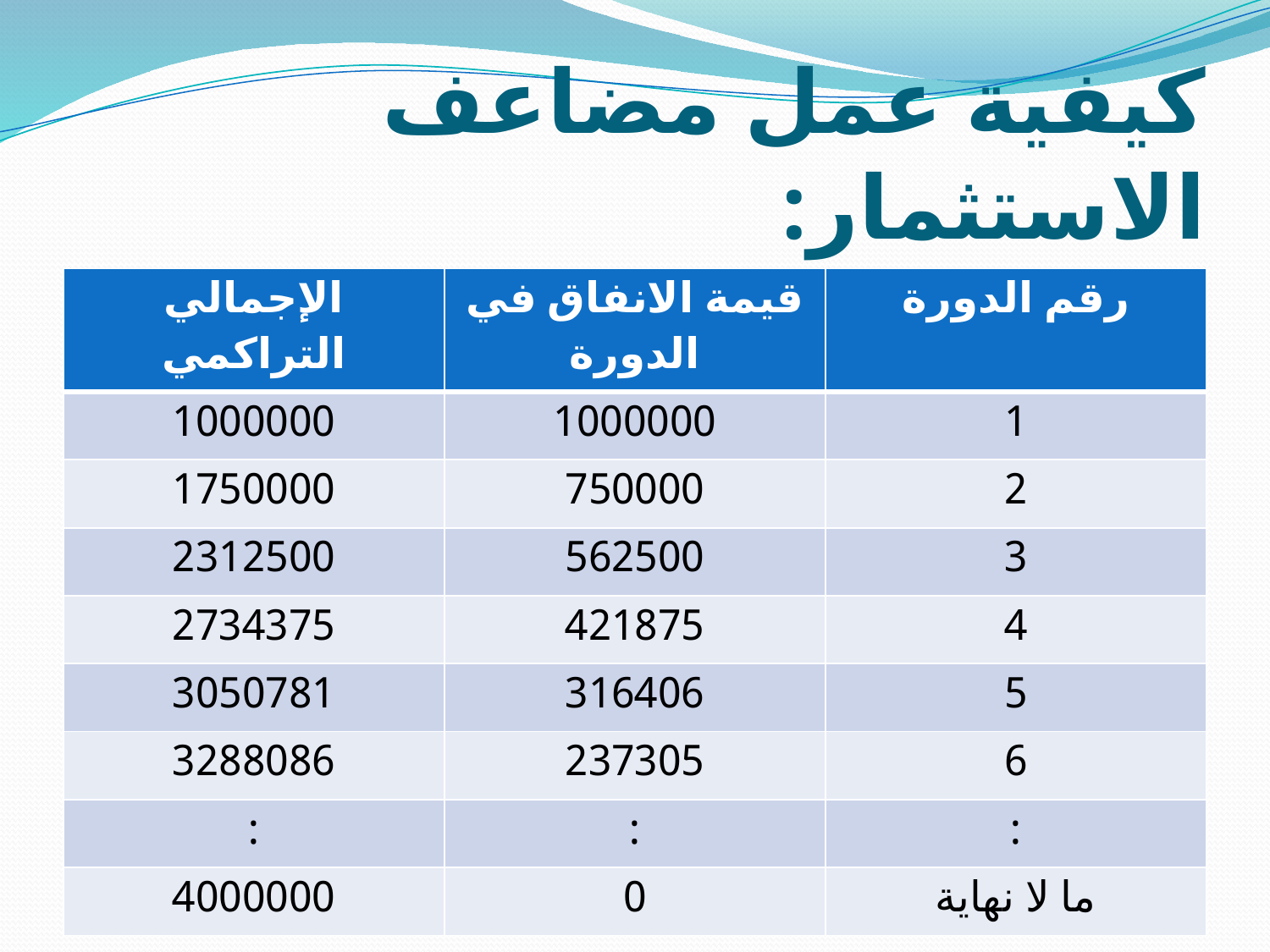

# كيفية عمل مضاعف الاستثمار:
| الإجمالي التراكمي | قيمة الانفاق في الدورة | رقم الدورة |
| --- | --- | --- |
| 1000000 | 1000000 | 1 |
| 1750000 | 750000 | 2 |
| 2312500 | 562500 | 3 |
| 2734375 | 421875 | 4 |
| 3050781 | 316406 | 5 |
| 3288086 | 237305 | 6 |
| : | : | : |
| 4000000 | 0 | ما لا نهاية |